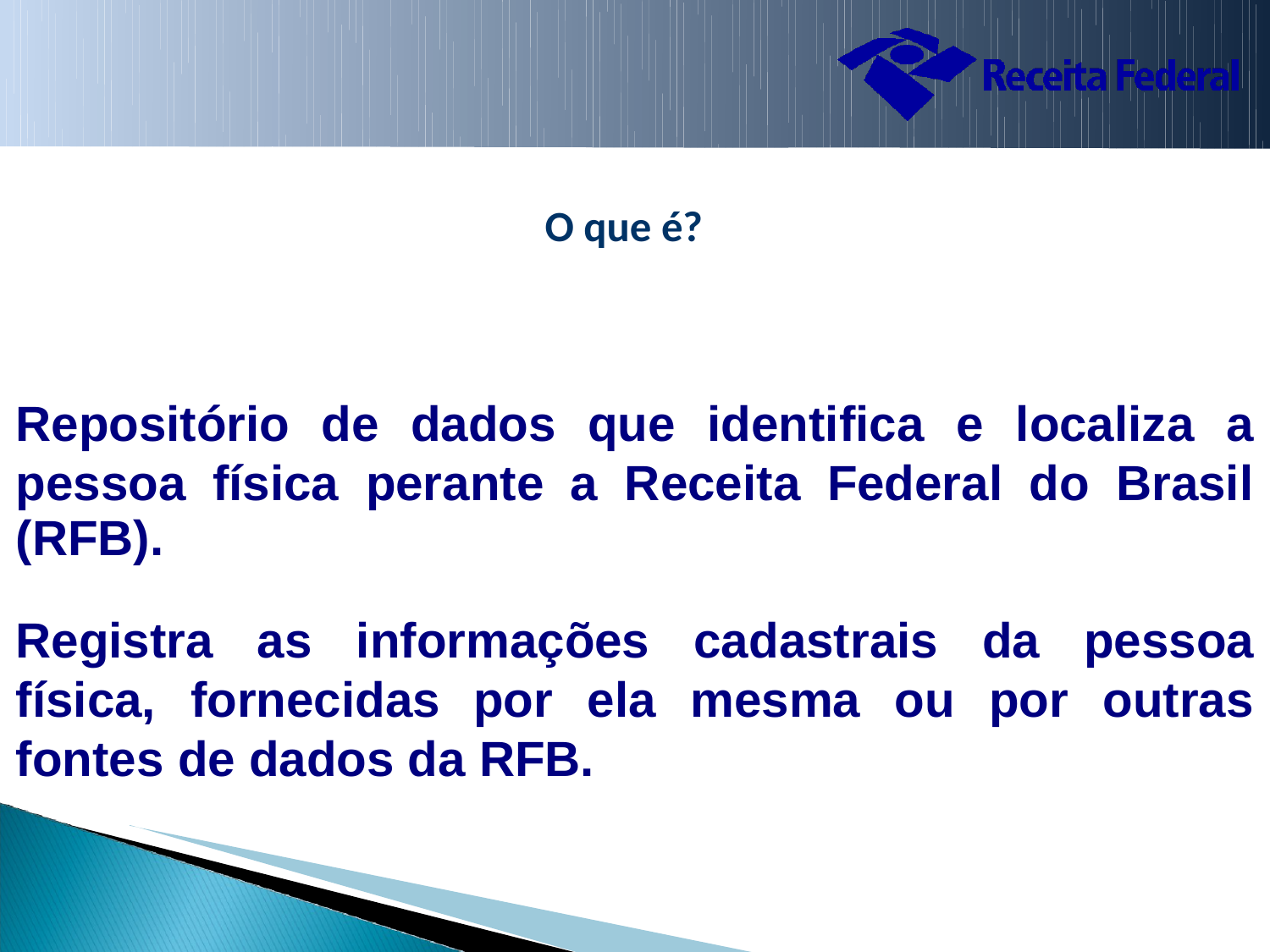

O que é?
Repositório
de
dados  que
identifica
e  localiza
a
pessoa
(RFB).
física perante
a
Receita
Federal
do
Brasil
Registra
as
informações
cadastrais
da   pessoa
física,  fornecidas
por
ela
mesma
ou
por
outras
fontes de dados da RFB.